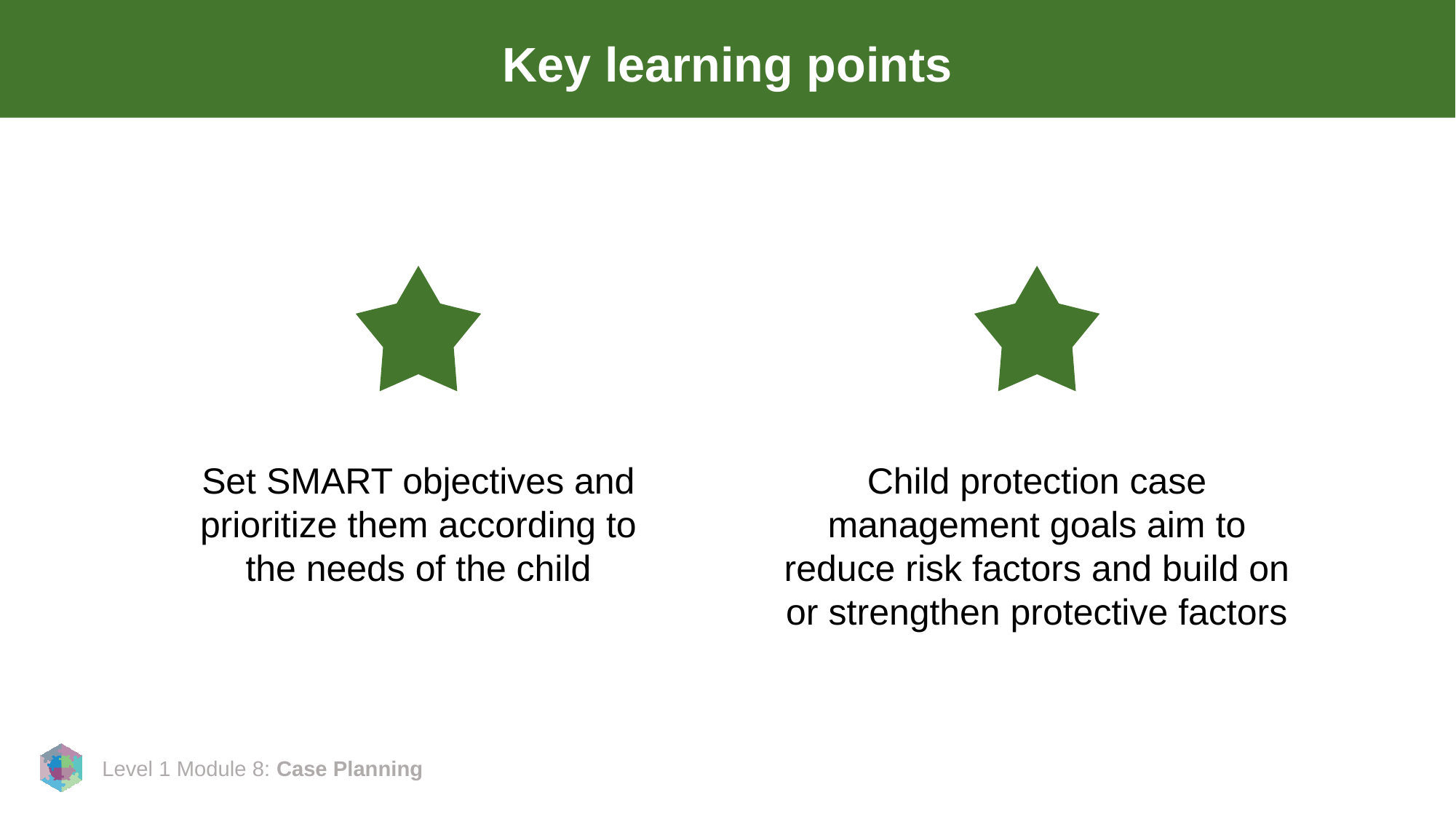

# Key learning points

Set SMART objectives and prioritize them according to the needs of the child
Child protection case management goals aim to reduce risk factors and build on or strengthen protective factors